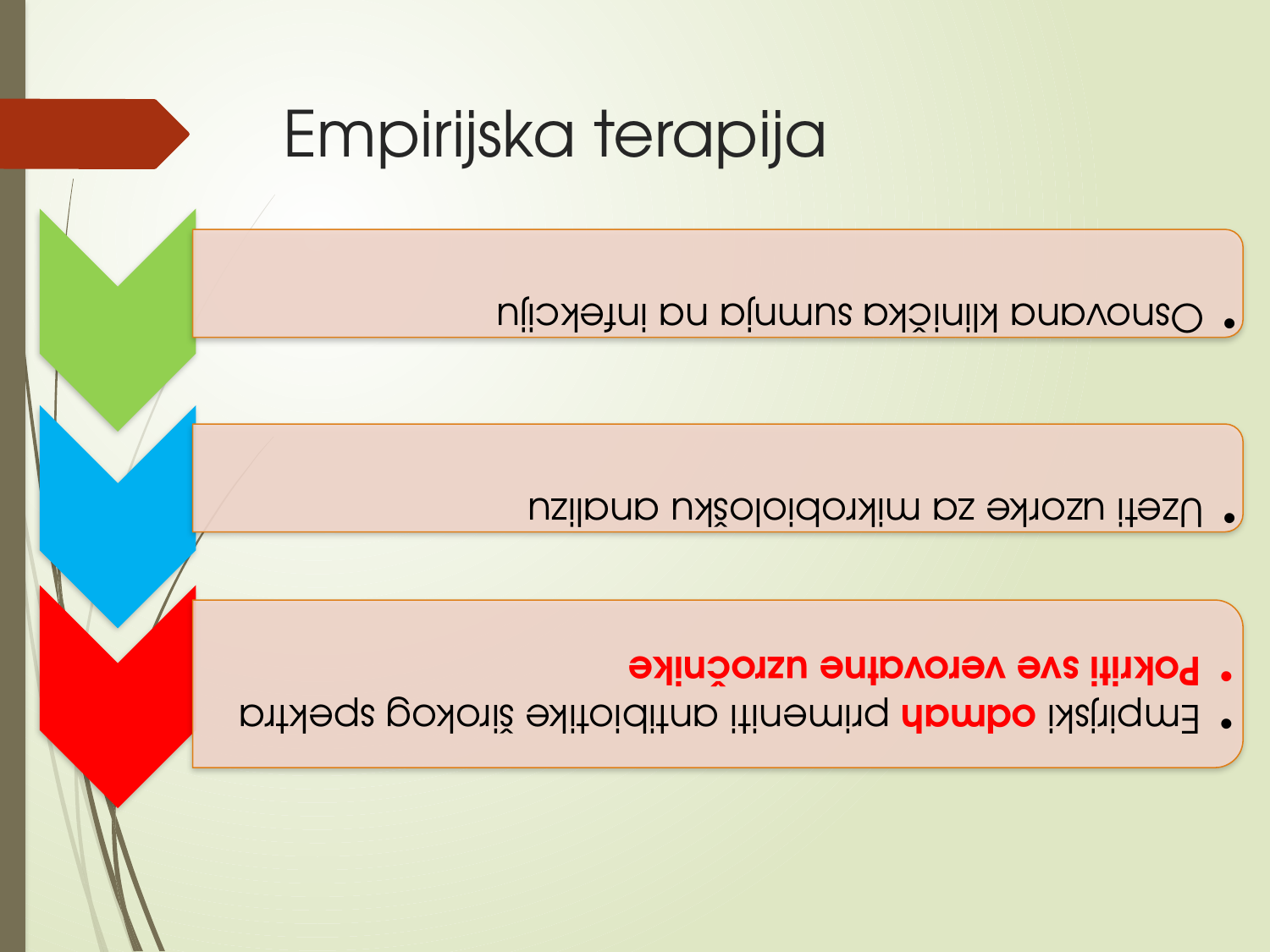

# Empirijska terapija

Osnovana klinička sumnja na infekciju

Uzeti uzorke za mikrobiološku analizu

Empirjski odmah primeniti antibiotike širokog spektra
Pokriti sve verovatne uzročnike